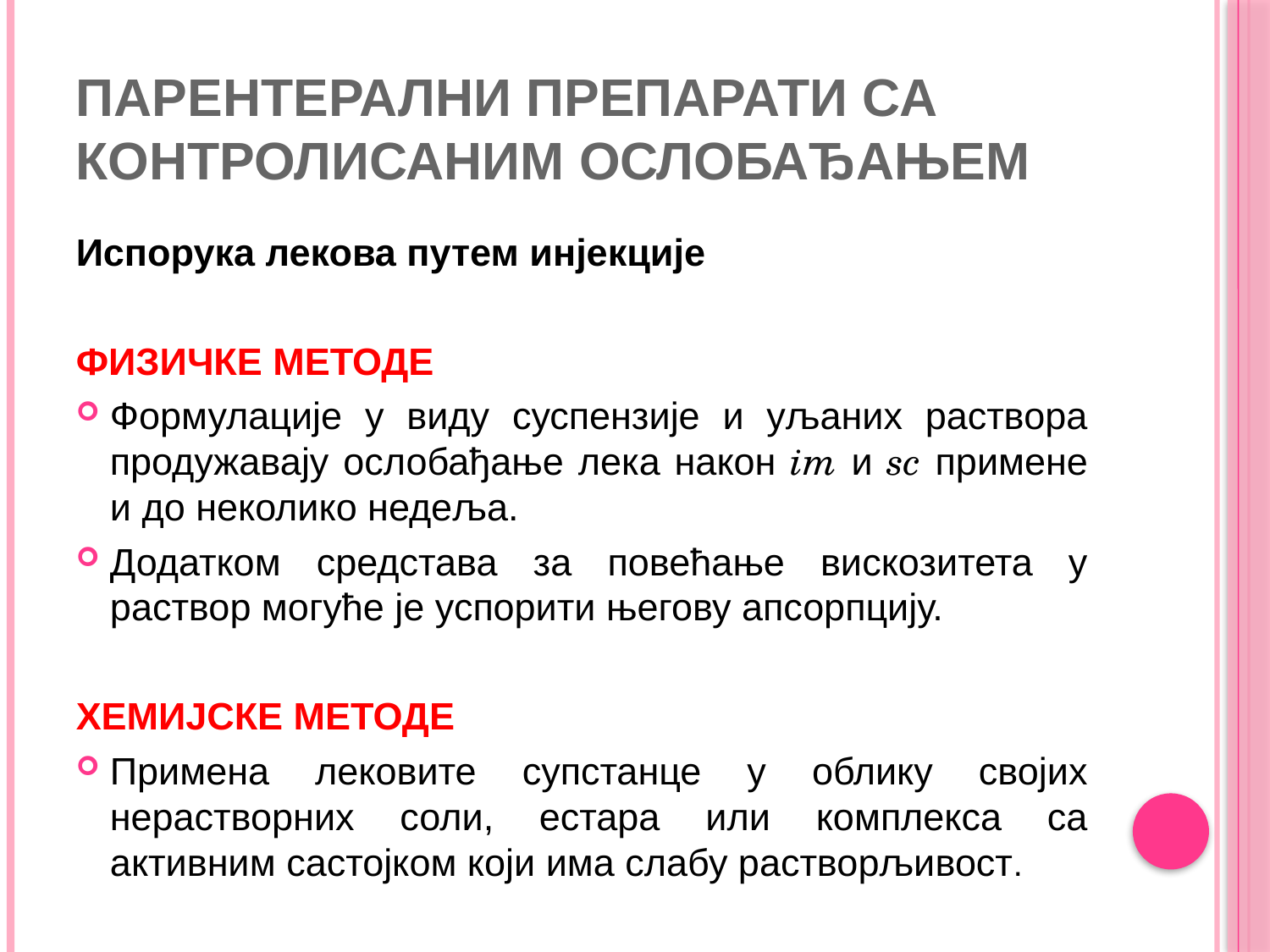

# Парентерални препарати са контролисаним ослобађањем
Испорука лекова путем инјекције

ФИЗИЧКЕ МЕТОДЕ
Формулације у виду суспензије и уљаних раствора продужавају ослобађање лека након im и sc примене и до неколико недеља.
Додатком средстава за повећање вискозитета у раствор могуће је успорити његову апсорпцију.

ХЕМИЈСКЕ МЕТОДЕ
Примена лековите супстанце у облику својих нерастворних соли, естара или комплекса са активним састојком који има слабу растворљивост.